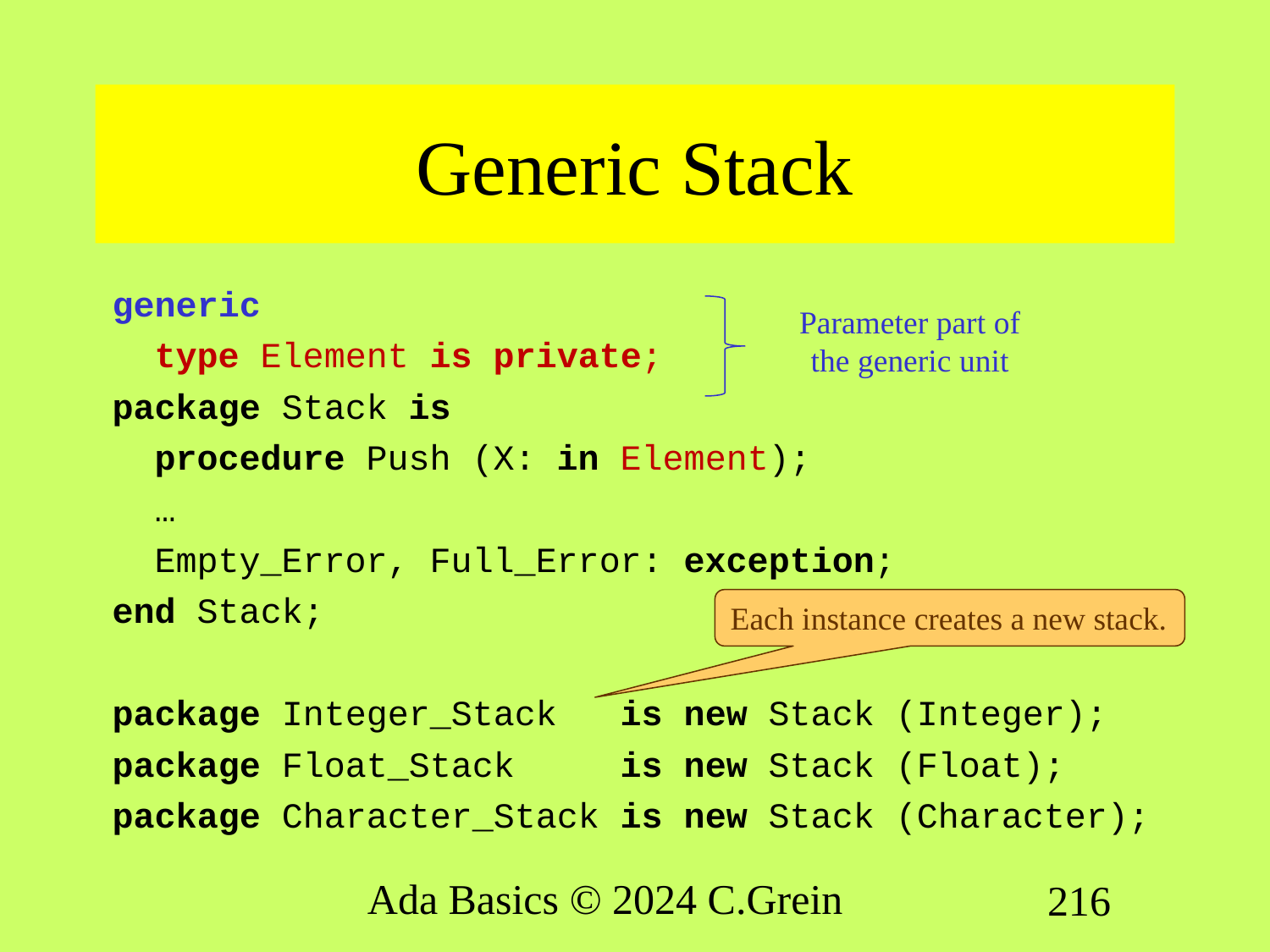

# Generic Stack
generic
  type Element is private;
package Stack is
  procedure Push (X: in Element);
  …
  Empty_Error, Full_Error: exception;
end Stack;

package Integer_Stack   is new Stack (Integer);
package Float_Stack     is new Stack (Float);
package Character_Stack is new Stack (Character);

Parameter part of the generic unit
Each instance creates a new stack.
Ada Basics © 2024 C.Grein
216